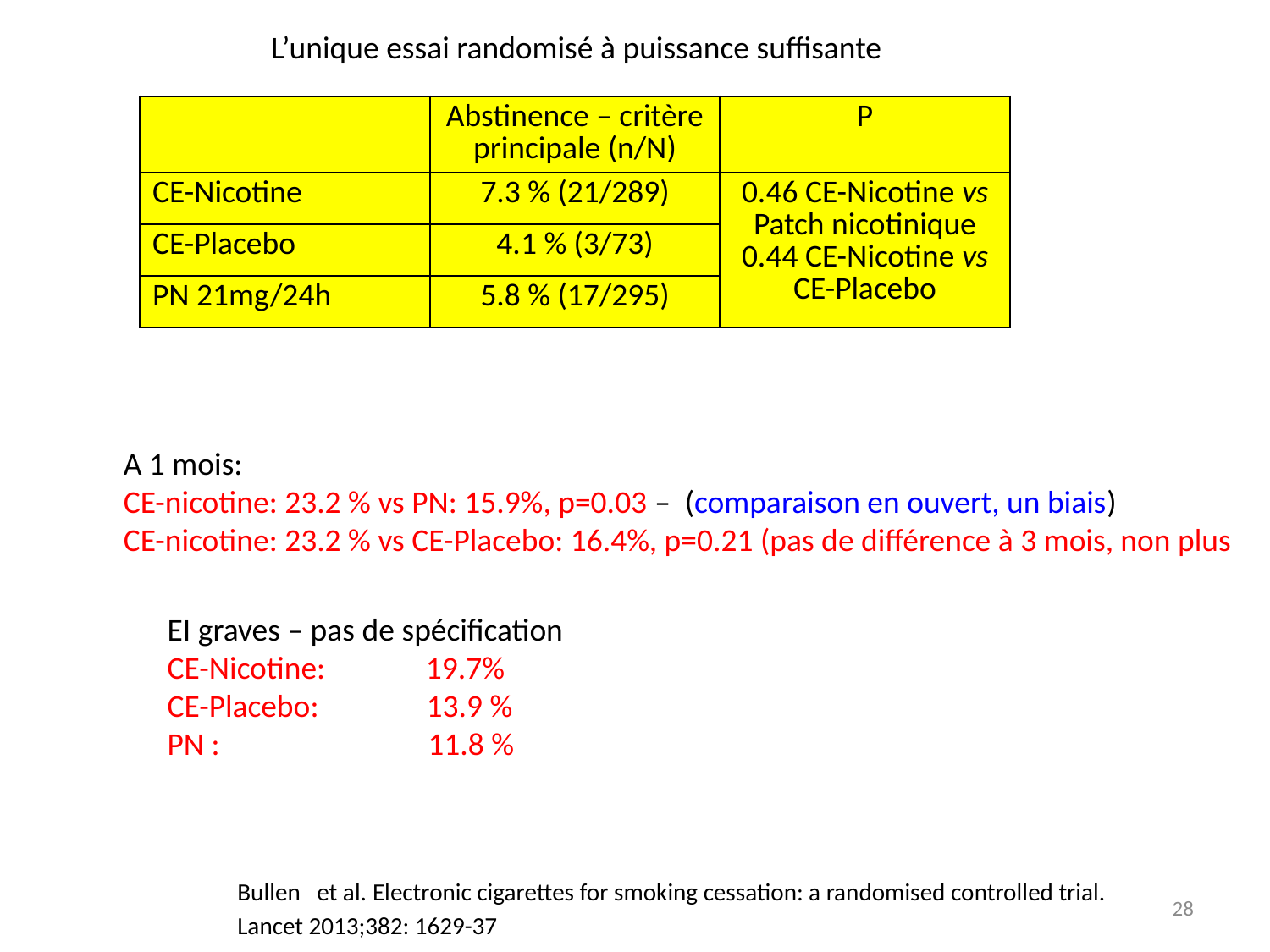

L’unique essai randomisé à puissance suffisante
|  | Abstinence – critère principale (n/N) | P |
| --- | --- | --- |
| CE-Nicotine | 7.3 % (21/289) | 0.46 CE-Nicotine vs Patch nicotinique 0.44 CE-Nicotine vs CE-Placebo |
| CE-Placebo | 4.1 % (3/73) |  |
| PN 21mg/24h | 5.8 % (17/295) |  |
A 1 mois:
CE-nicotine: 23.2 % vs PN: 15.9%, p=0.03 –  (comparaison en ouvert, un biais)
CE-nicotine: 23.2 % vs CE-Placebo: 16.4%, p=0.21 (pas de différence à 3 mois, non plus
EI graves – pas de spécification
CE-Nicotine:              19.7%
CE-Placebo:               13.9 %
PN :                             11.8 %
Bullen   et al. Electronic cigarettes for smoking cessation: a randomised controlled trial. Lancet 2013;382: 1629-37
28